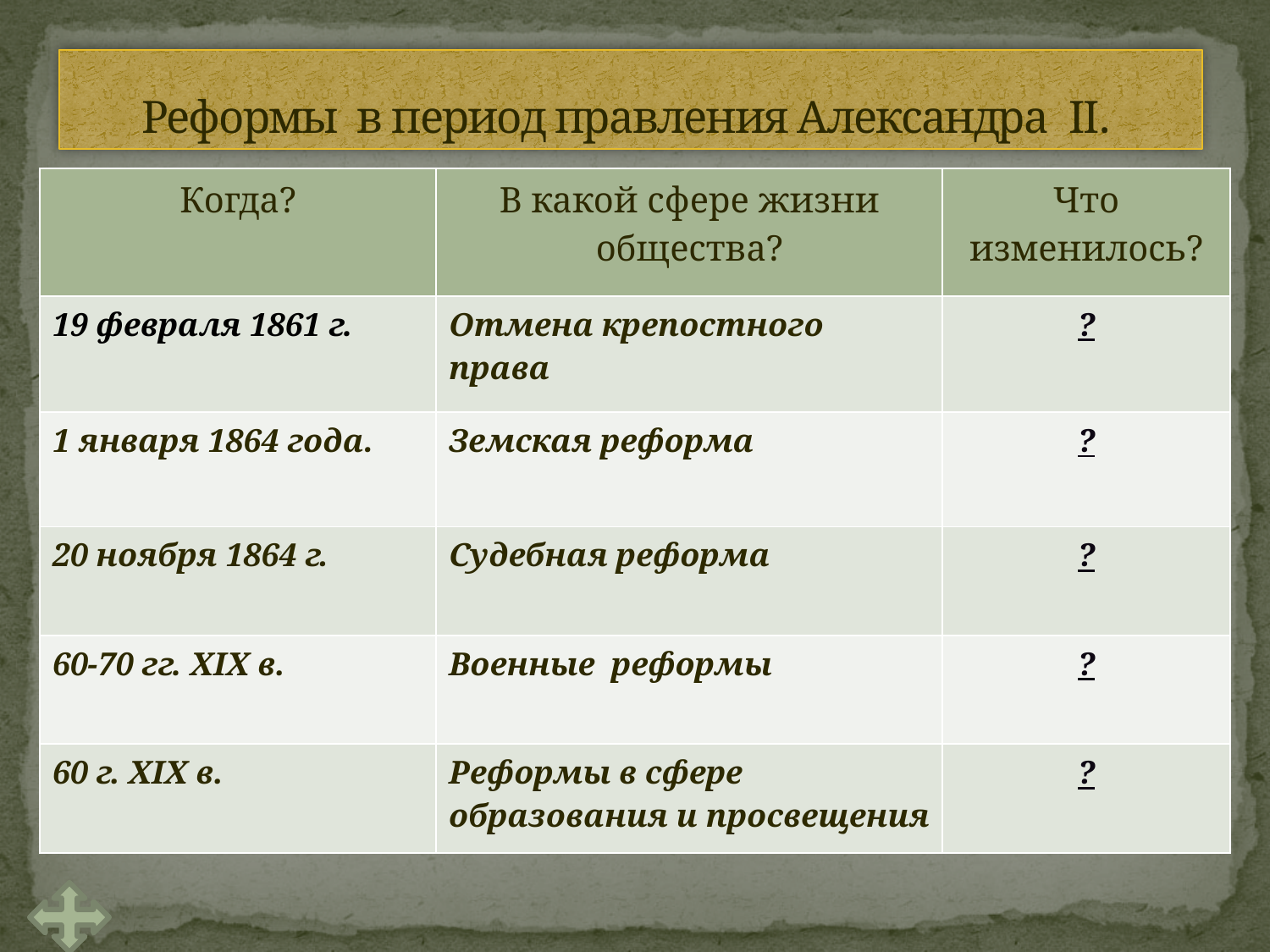

# Реформы  в период правления Александра  II.
| Когда? | В какой сфере жизни общества? | Что изменилось? |
| --- | --- | --- |
| 19 февраля 1861 г. | Отмена крепостного права | ? |
| 1 января 1864 года. | Земская реформа | ? |
| 20 ноября 1864 г. | Судебная реформа | ? |
| 60-70 гг. XIX в. | Военные реформы | ? |
| 60 г. XIX в. | Реформы в сфере образования и просвещения | ? |